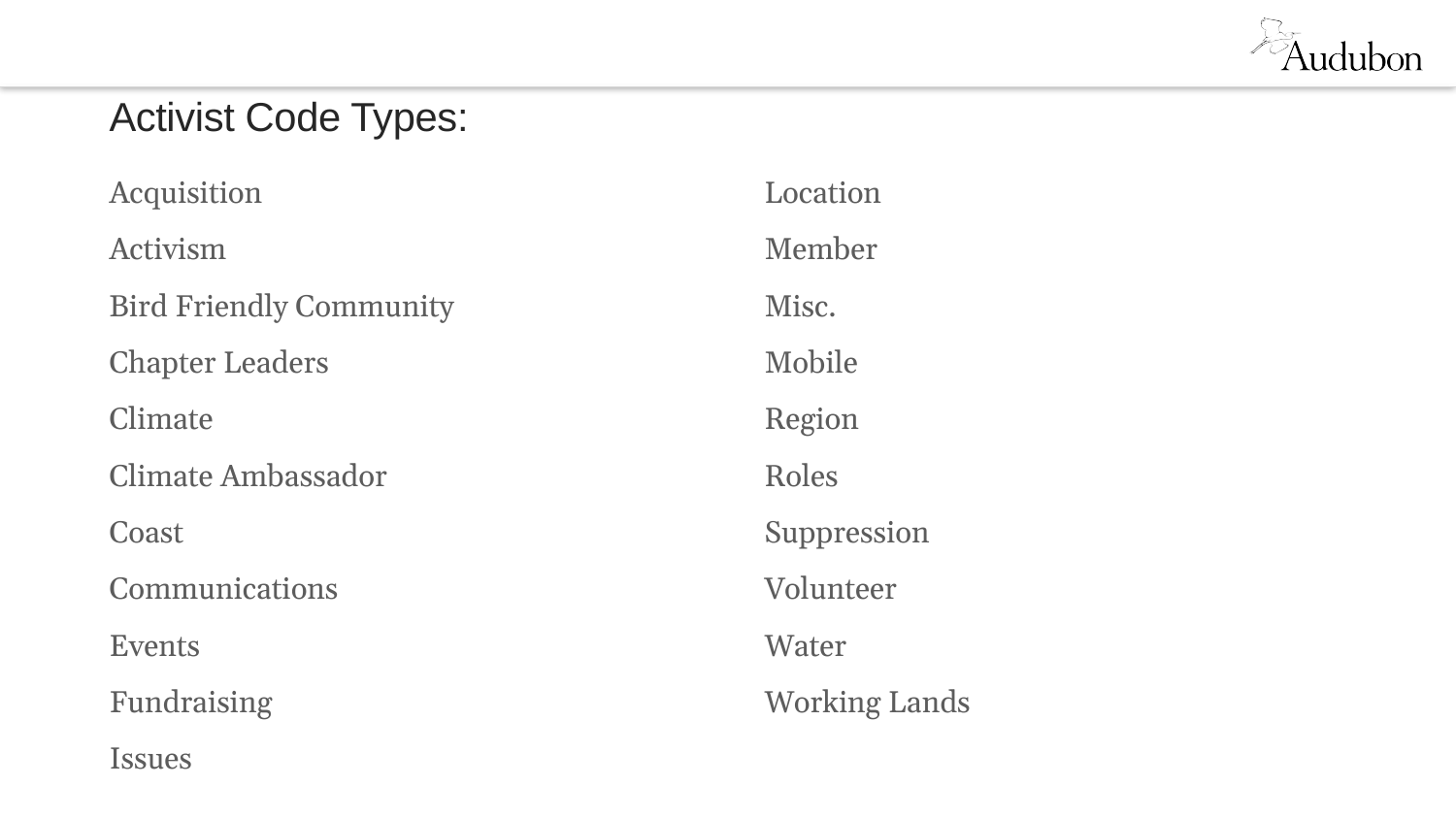

# Activist Code Types:
Acquisition
Activism
Bird Friendly Community
Chapter Leaders
Climate
Climate Ambassador
Coast
Communications
Events
Fundraising
Issues
Location
Member
Misc.
Mobile
Region
Roles
Suppression
Volunteer
Water
Working Lands